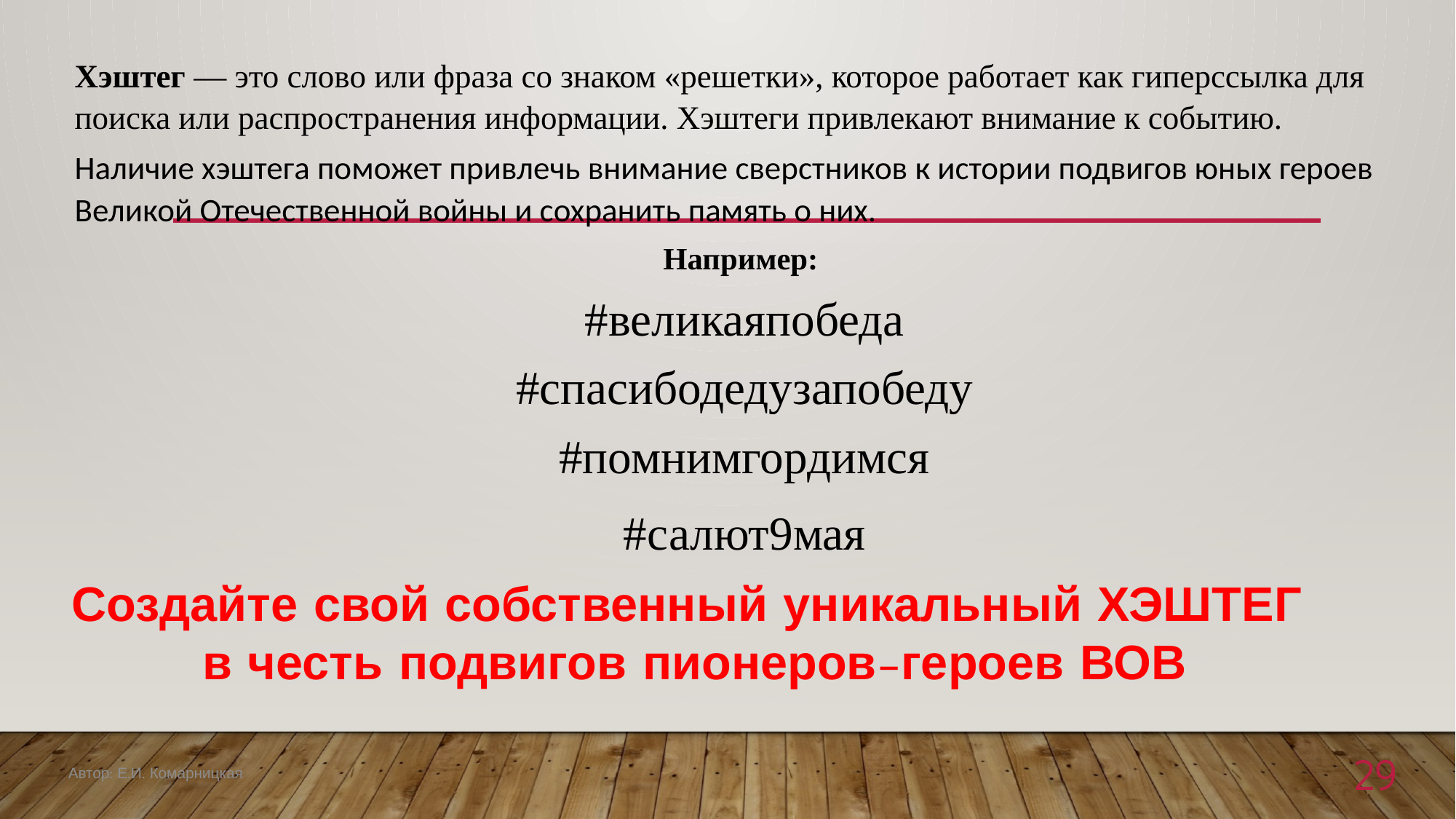

Хэштег — это слово или фраза со знаком «решетки», которое работает как гиперссылка для поиска или распространения информации. Хэштеги привлекают внимание к событию.
Наличие хэштега поможет привлечь внимание сверстников к истории подвигов юных героев Великой Отечественной войны и сохранить память о них.
Например:
#великаяпобеда
#спасибодедузапобеду
#помнимгордимся
#салют9мая
Создайте свой собственный уникальный ХЭШТЕГ
в честь подвигов пионеров–героев ВОВ
29
Автор: Е.И. Комарницкая